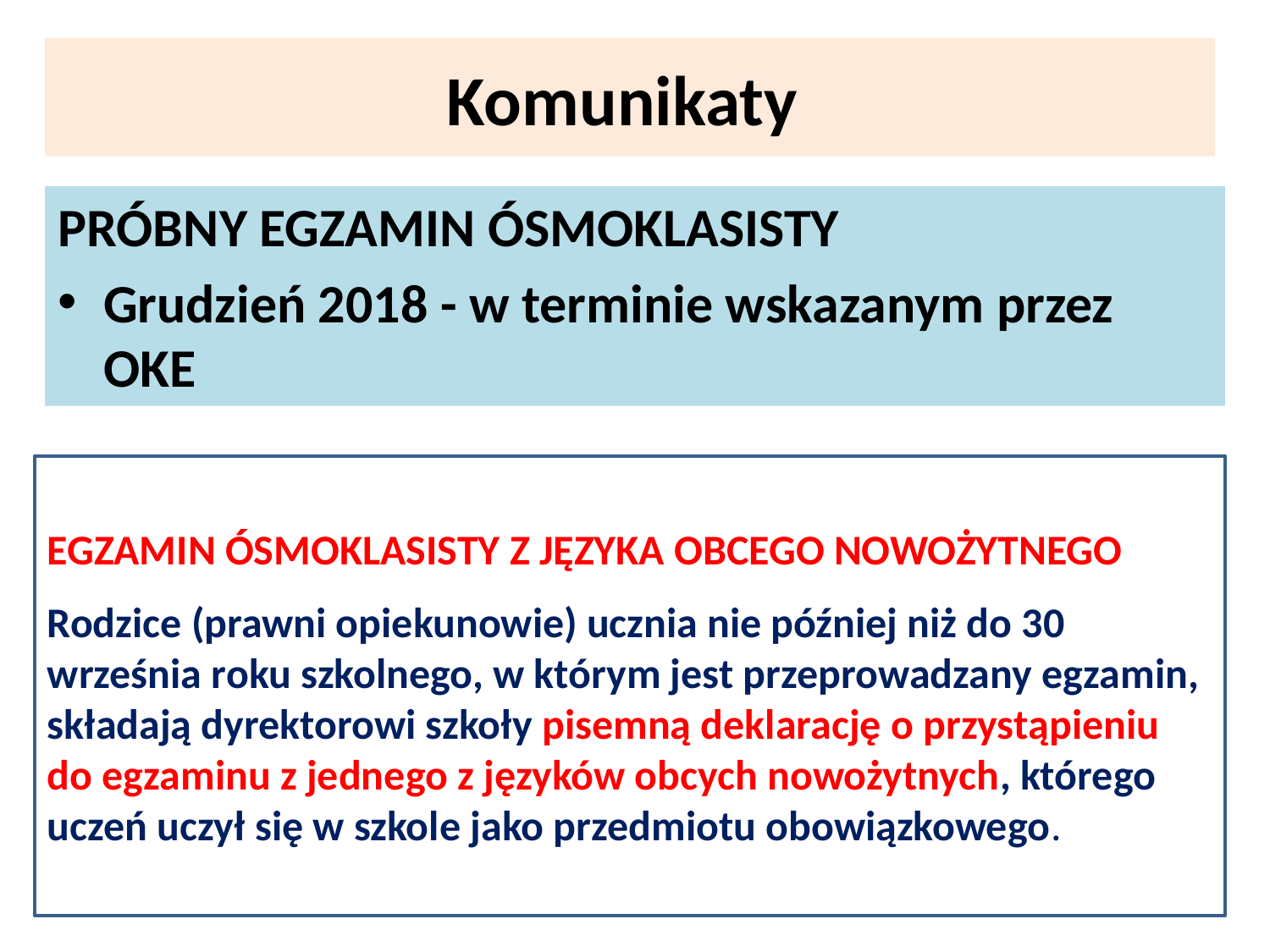

# Komunikaty
PRÓBNY EGZAMIN ÓSMOKLASISTY
Grudzień 2018 - w terminie wskazanym przez OKE
EGZAMIN ÓSMOKLASISTY Z JĘZYKA OBCEGO NOWOŻYTNEGO

Rodzice (prawni opiekunowie) ucznia nie później niż do 30 września roku szkolnego, ‎w którym jest przeprowadzany egzamin, składają dyrektorowi szkoły pisemną deklarację ‎o przystąpieniu do egzaminu z jednego z języków obcych nowożytnych, ‎którego uczeń uczył się w szkole jako przedmiotu obowiązkowego.